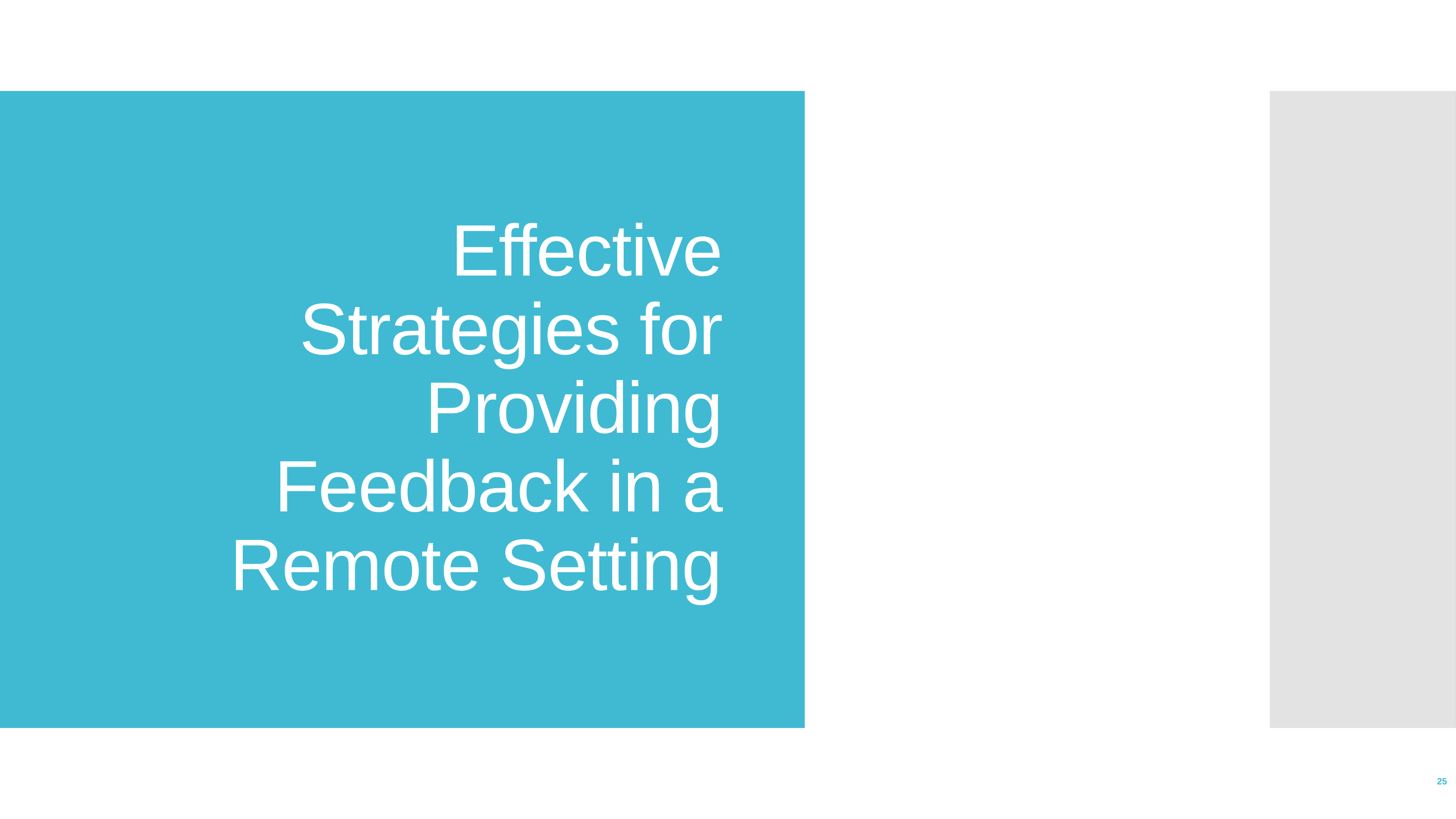

# Effective Strategies for Providing Feedback in a Remote Setting
25